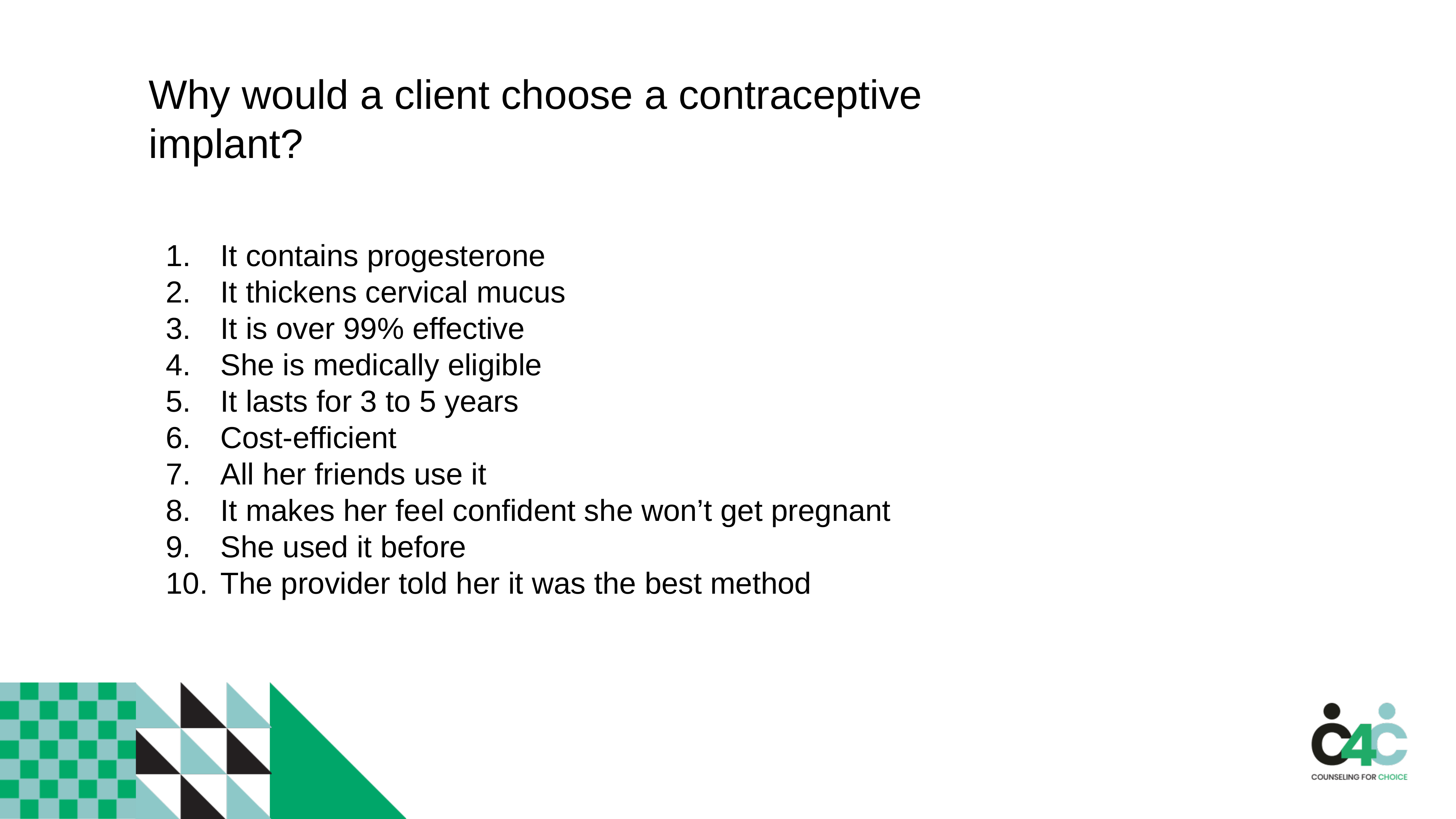

Why would a client choose a contraceptive implant?
It contains progesterone
It thickens cervical mucus
It is over 99% effective
She is medically eligible
It lasts for 3 to 5 years
Cost-efficient
All her friends use it
It makes her feel confident she won’t get pregnant
She used it before
The provider told her it was the best method